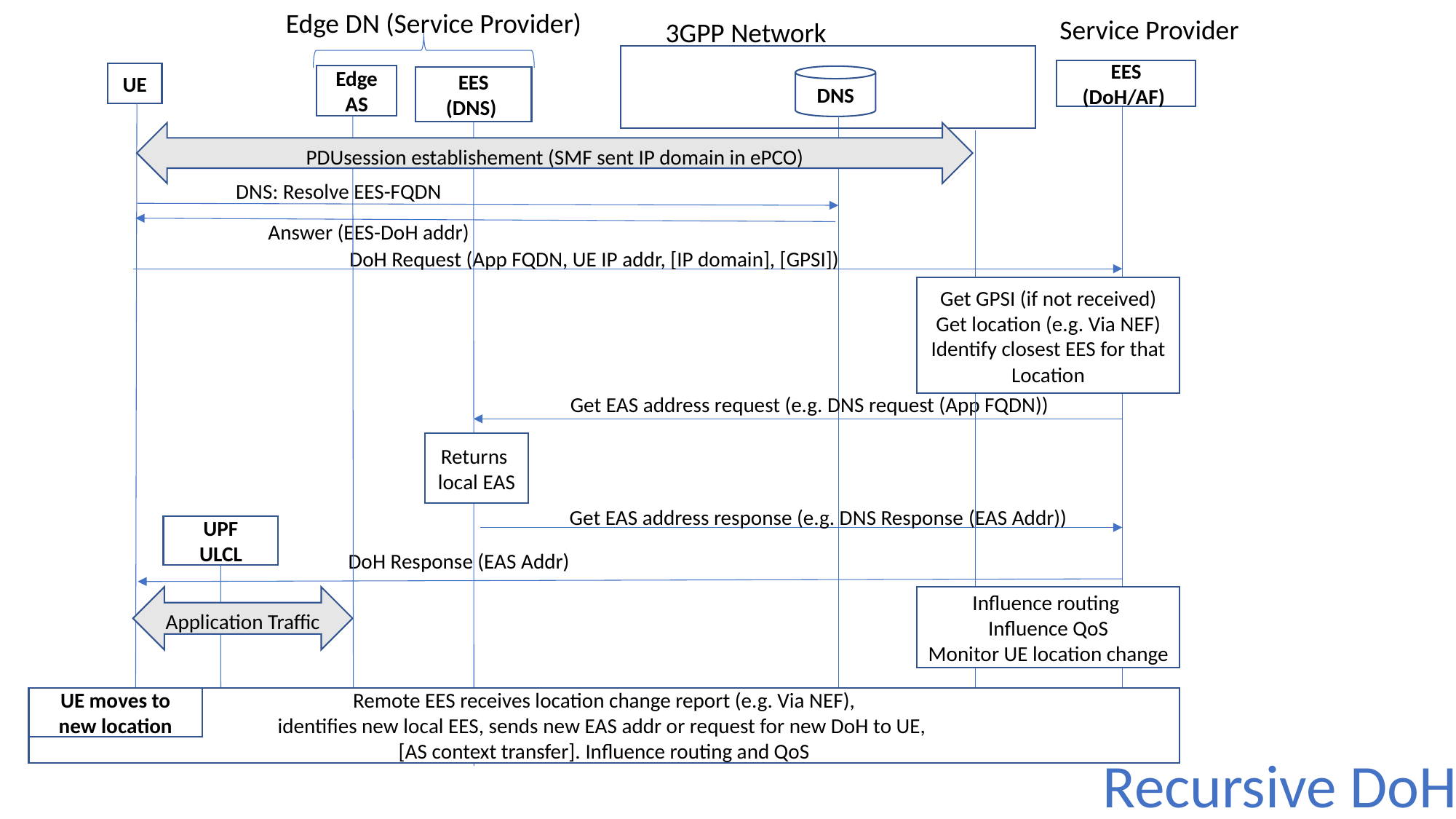

Edge DN (Service Provider)
Service Provider
3GPP Network

EES
(DoH/AF)
UE
Edge AS
DNS
EES
(DNS)
PDUsession establishement (SMF sent IP domain in ePCO)
DNS: Resolve EES-FQDN
Answer (EES-DoH addr)
DoH Request (App FQDN, UE IP addr, [IP domain], [GPSI])
Get GPSI (if not received)
Get location (e.g. Via NEF)
Identify closest EES for that Location
Get EAS address request (e.g. DNS request (App FQDN))
Returns  local EAS
Get EAS address response (e.g. DNS Response (EAS Addr))
UPF
ULCL
DoH Response (EAS Addr)
Influence routing
Influence QoS
Monitor UE location change
Application Traffic
Remote EES receives location change report (e.g. Via NEF),
identifies new local EES, sends new EAS addr or request for new DoH to UE,
[AS context transfer]. Influence routing and QoS
UE moves to new location
Recursive DoH